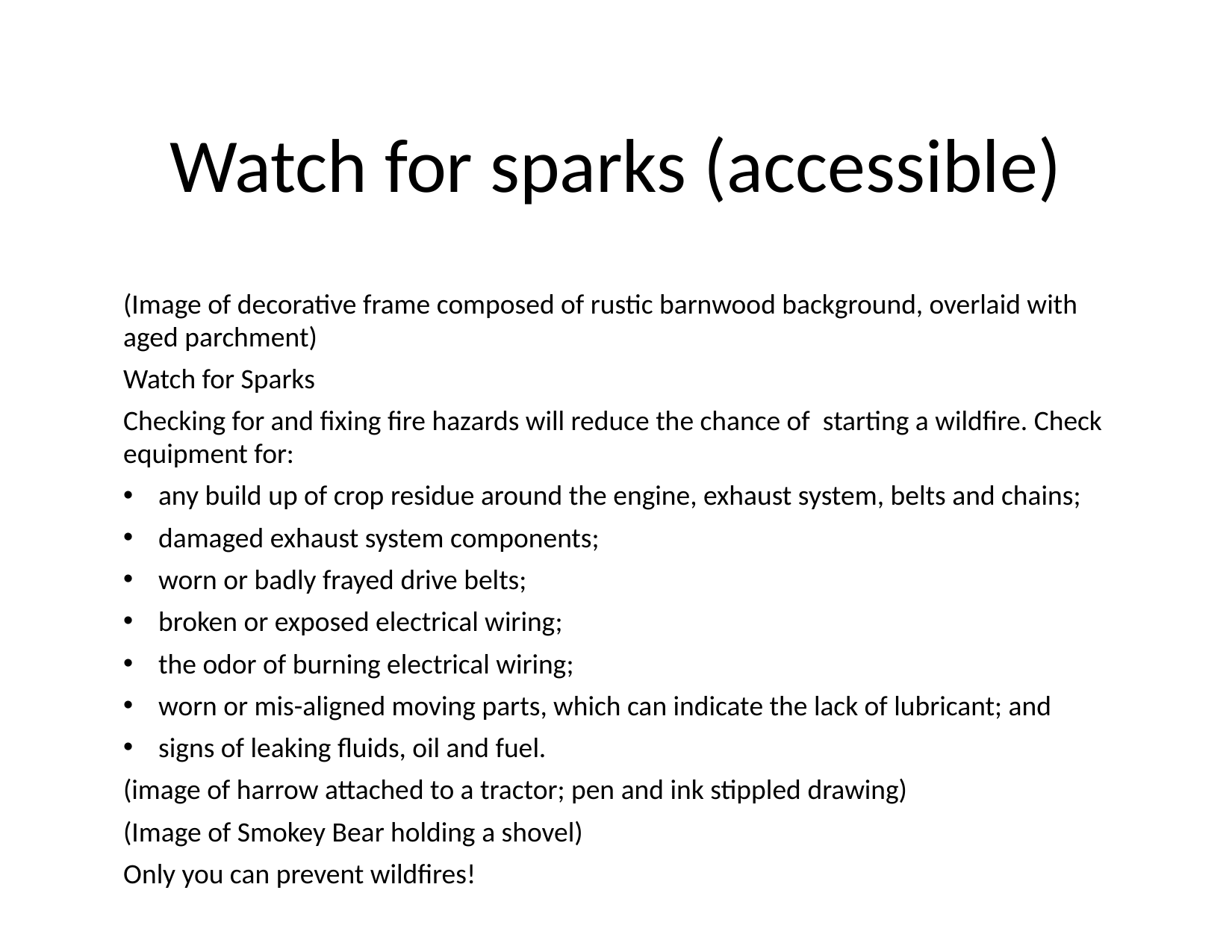

# Watch for sparks (accessible)
(Image of decorative frame composed of rustic barnwood background, overlaid with aged parchment)
Watch for Sparks
Checking for and fixing fire hazards will reduce the chance of  starting a wildfire. Check equipment for:
any build up of crop residue around the engine, exhaust system, belts and chains;
damaged exhaust system components;
worn or badly frayed drive belts;
broken or exposed electrical wiring;
the odor of burning electrical wiring;
worn or mis-aligned moving parts, which can indicate the lack of lubricant; and
signs of leaking fluids, oil and fuel.
(image of harrow attached to a tractor; pen and ink stippled drawing)
(Image of Smokey Bear holding a shovel)
Only you can prevent wildfires!